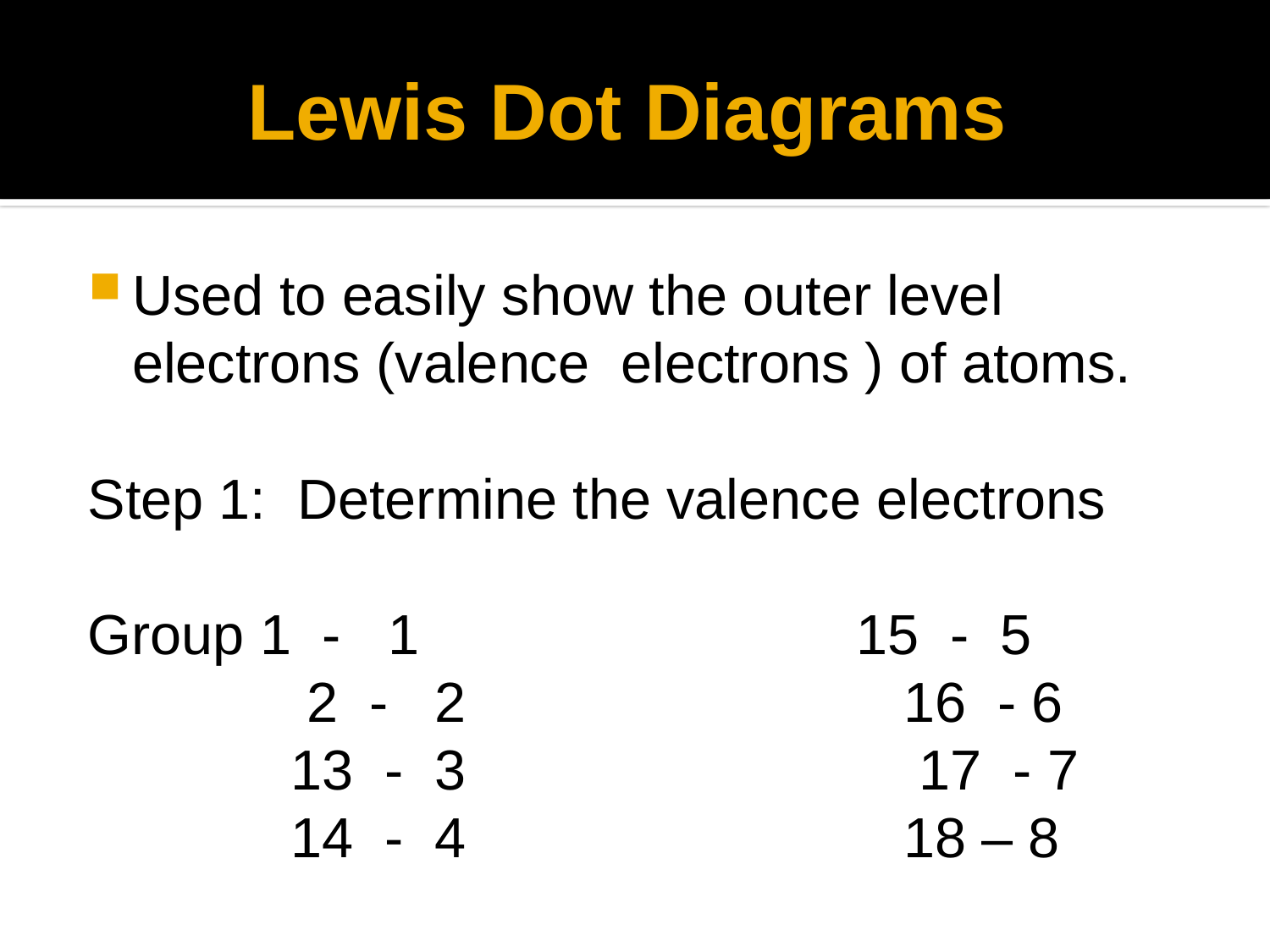

# Lewis Dot Diagrams
Used to easily show the outer level electrons (valence  electrons ) of atoms.

Step 1:  Determine the valence electrons

Group 1  -   1                            15  -  5
              2  -   2                            16  - 6
             13  -  3                             17  - 7
             14  -  4                            18 – 8